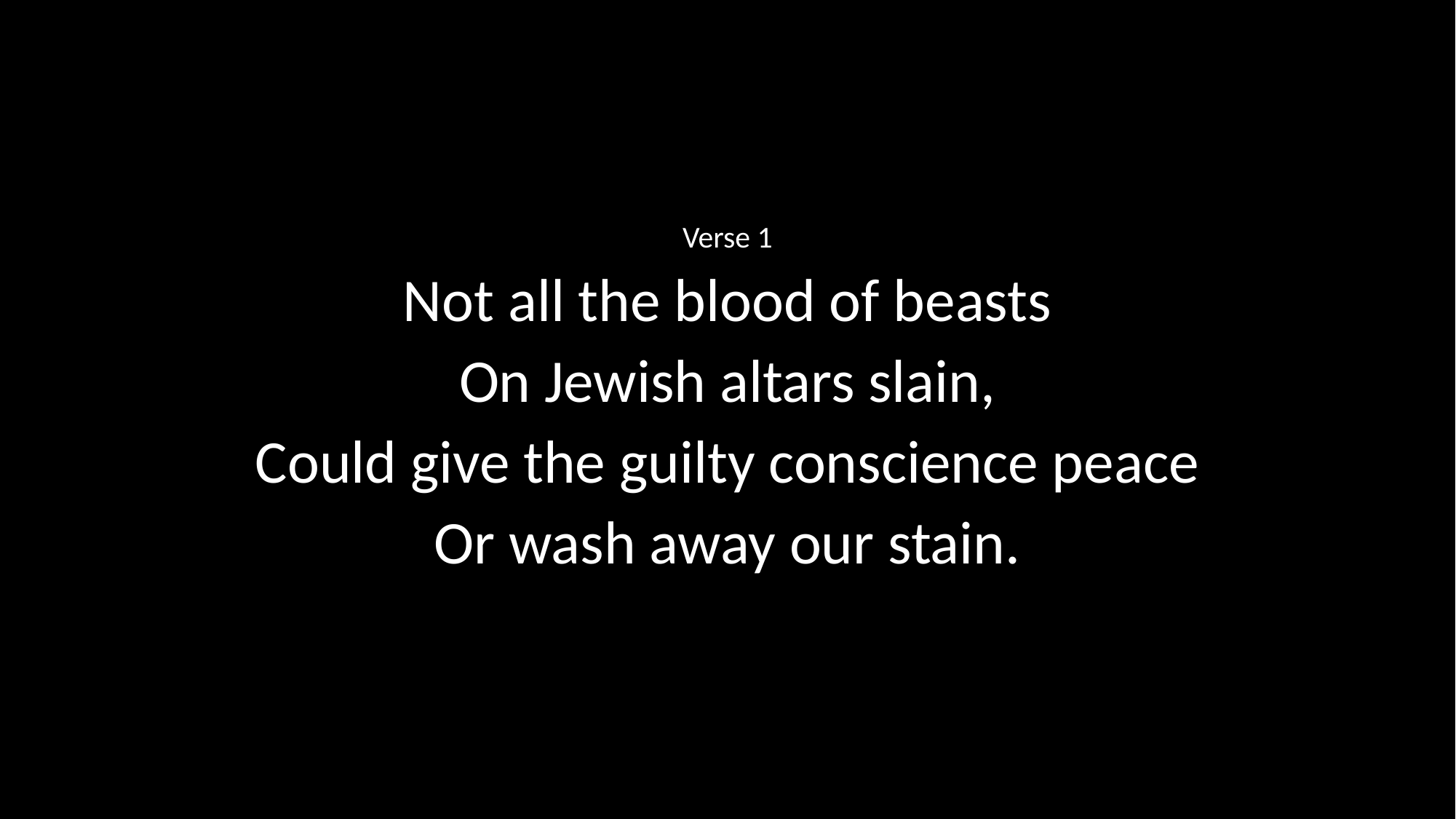

Verse 1
Not all the blood of beasts
On Jewish altars slain,
Could give the guilty conscience peace
Or wash away our stain.